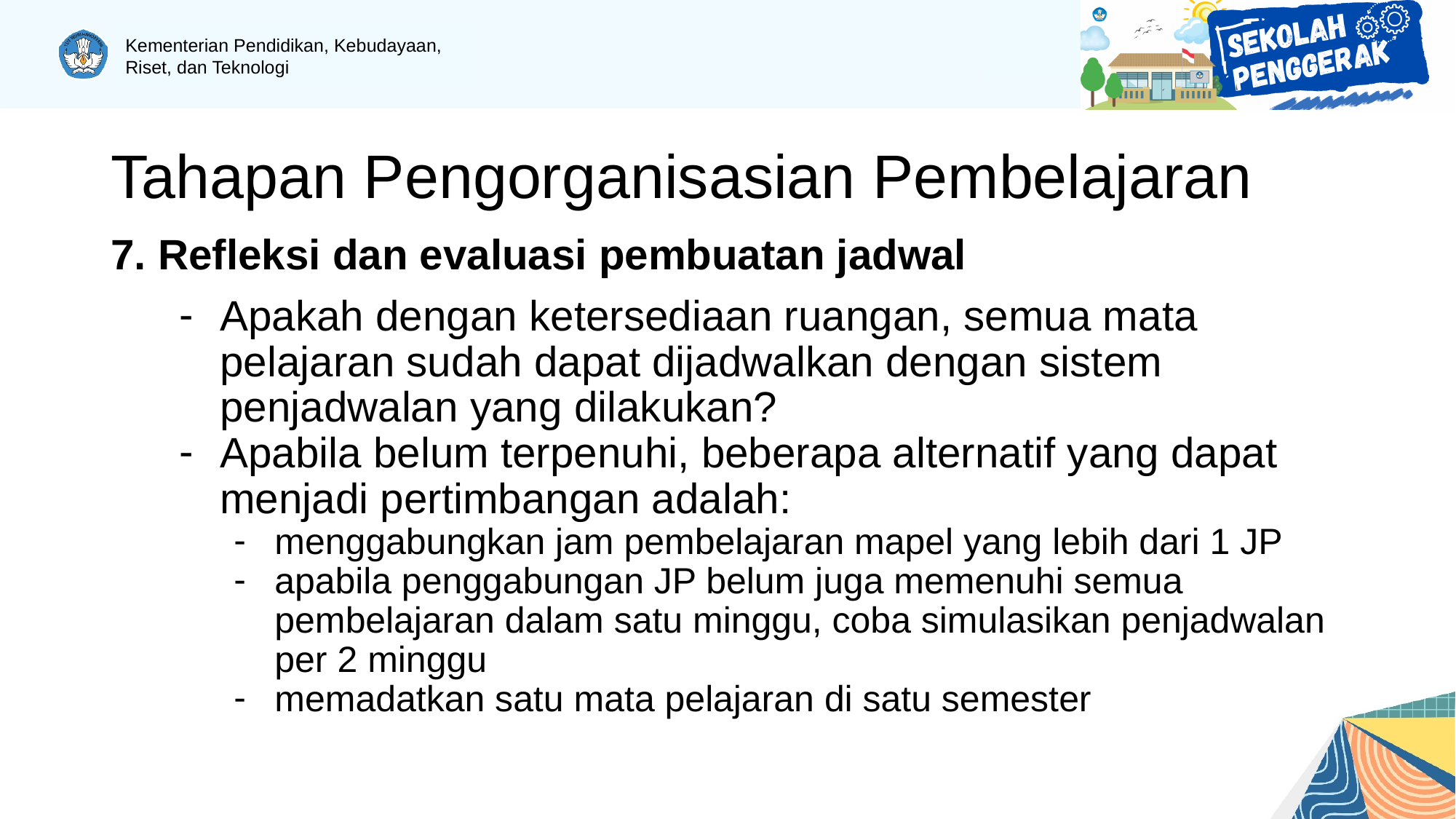

# Tahapan Pengorganisasian Pembelajaran
7. Refleksi dan evaluasi pembuatan jadwal
Apakah dengan ketersediaan ruangan, semua mata pelajaran sudah dapat dijadwalkan dengan sistem penjadwalan yang dilakukan?
Apabila belum terpenuhi, beberapa alternatif yang dapat menjadi pertimbangan adalah:
menggabungkan jam pembelajaran mapel yang lebih dari 1 JP
apabila penggabungan JP belum juga memenuhi semua pembelajaran dalam satu minggu, coba simulasikan penjadwalan per 2 minggu
memadatkan satu mata pelajaran di satu semester